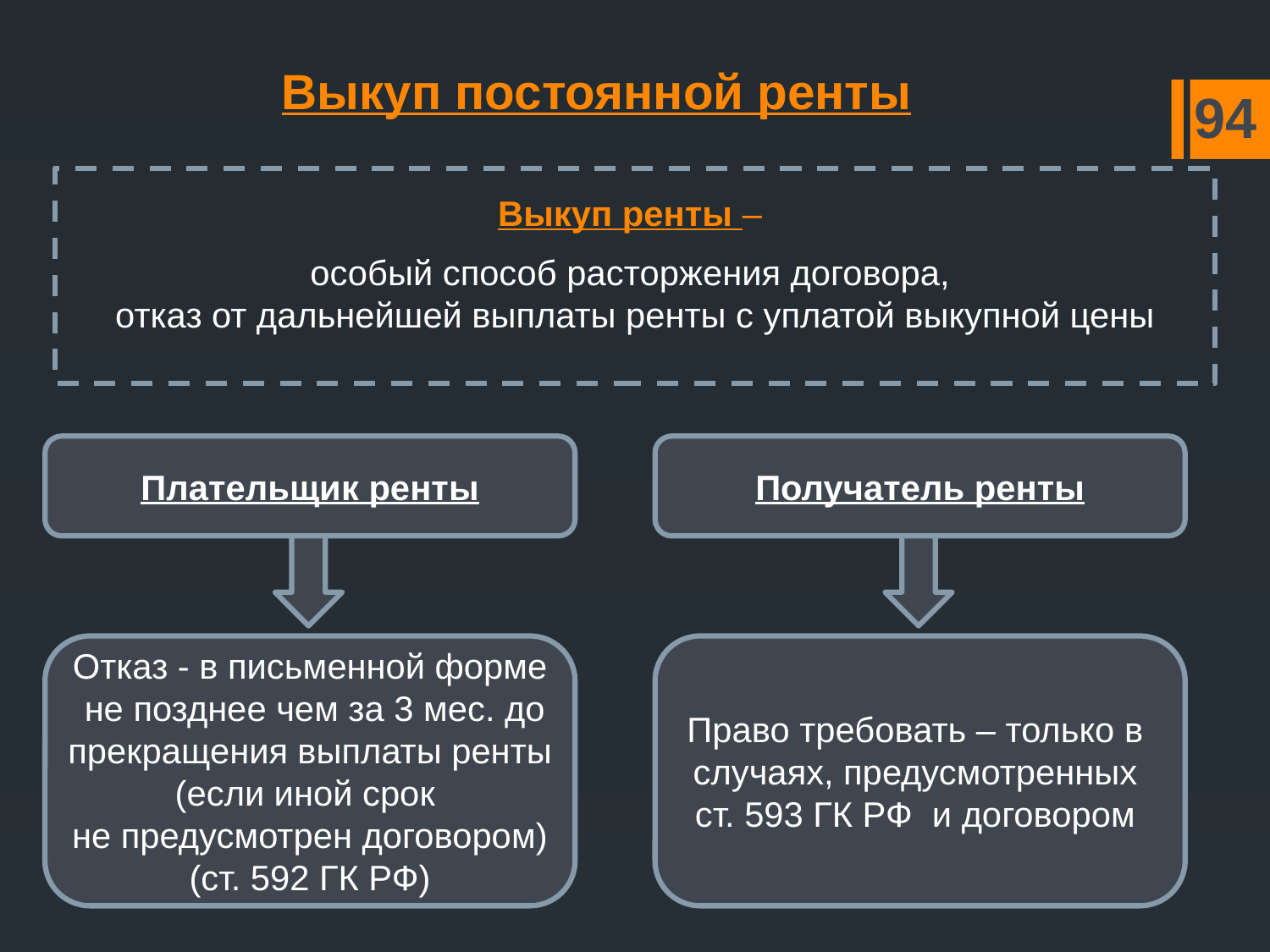

# Выкуп постоянной ренты
94

Выкуп ренты –

особый способ расторжения договора,
отказ от дальнейшей выплаты ренты с уплатой выкупной цены

Плательщик ренты
Получатель ренты

Отказ - в письменной форме
 не позднее чем за 3 мес. до
 прекращения выплаты ренты
(если иной срок
не предусмотрен договором)
(ст. 592 ГК РФ)
Право требовать – только в
случаях, предусмотренных
ст. 593 ГК РФ  и договором